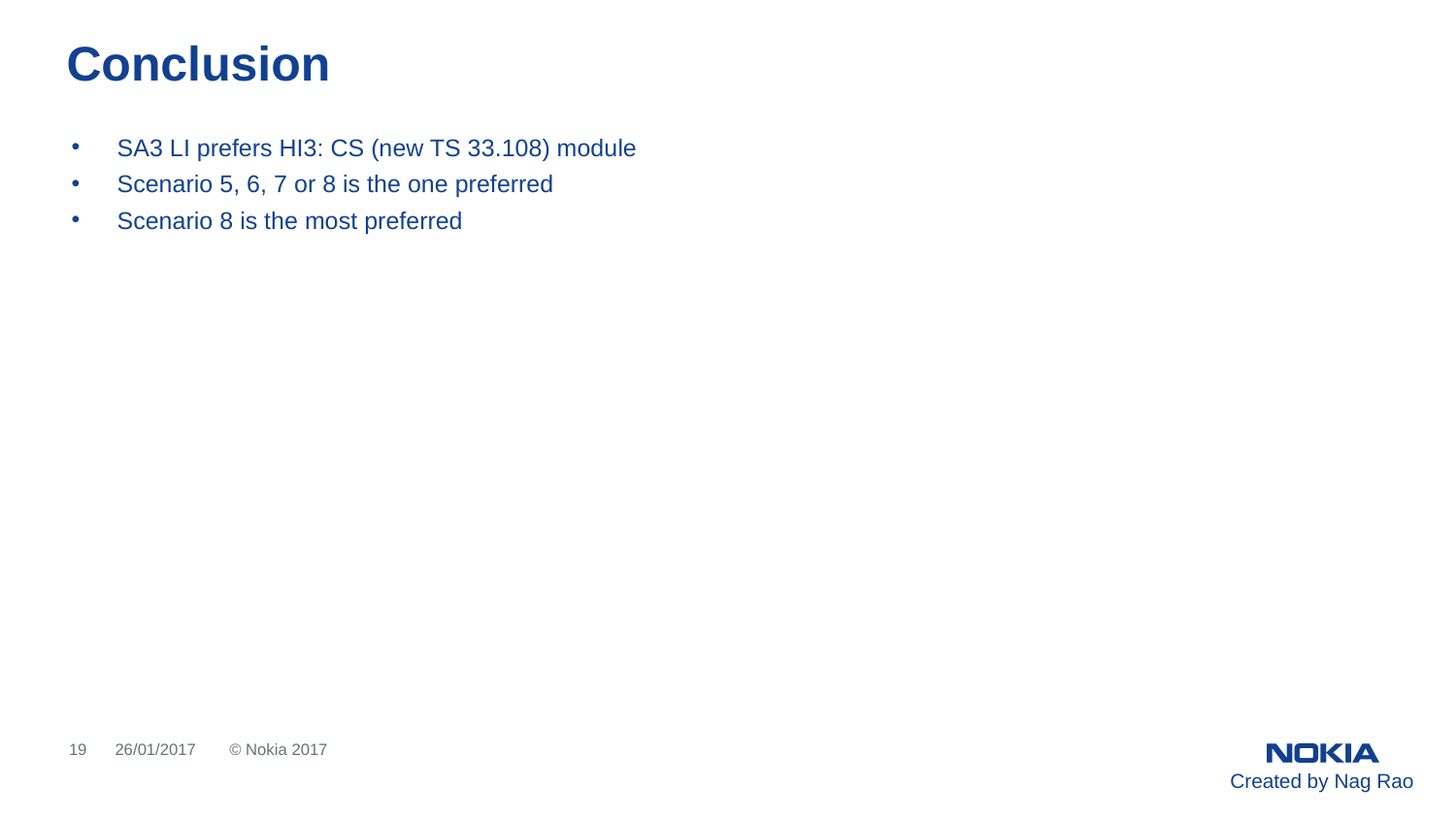

# Conclusion
SA3 LI prefers HI3: CS (new TS 33.108) module
Scenario 5, 6, 7 or 8 is the one preferred
Scenario 8 is the most preferred